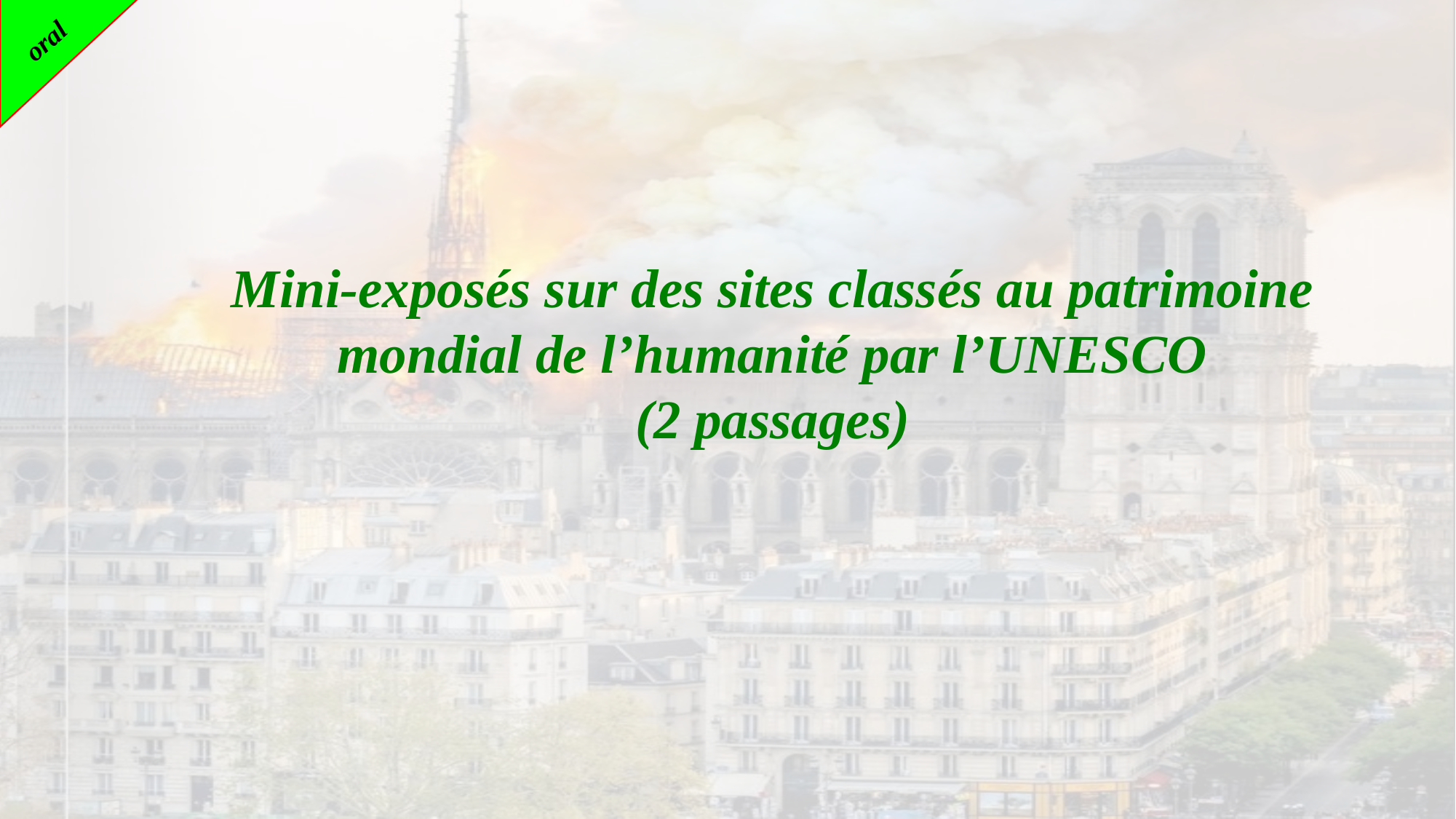

oral
Mini-exposés sur des sites classés au patrimoine mondial de l’humanité par l’UNESCO
(2 passages)